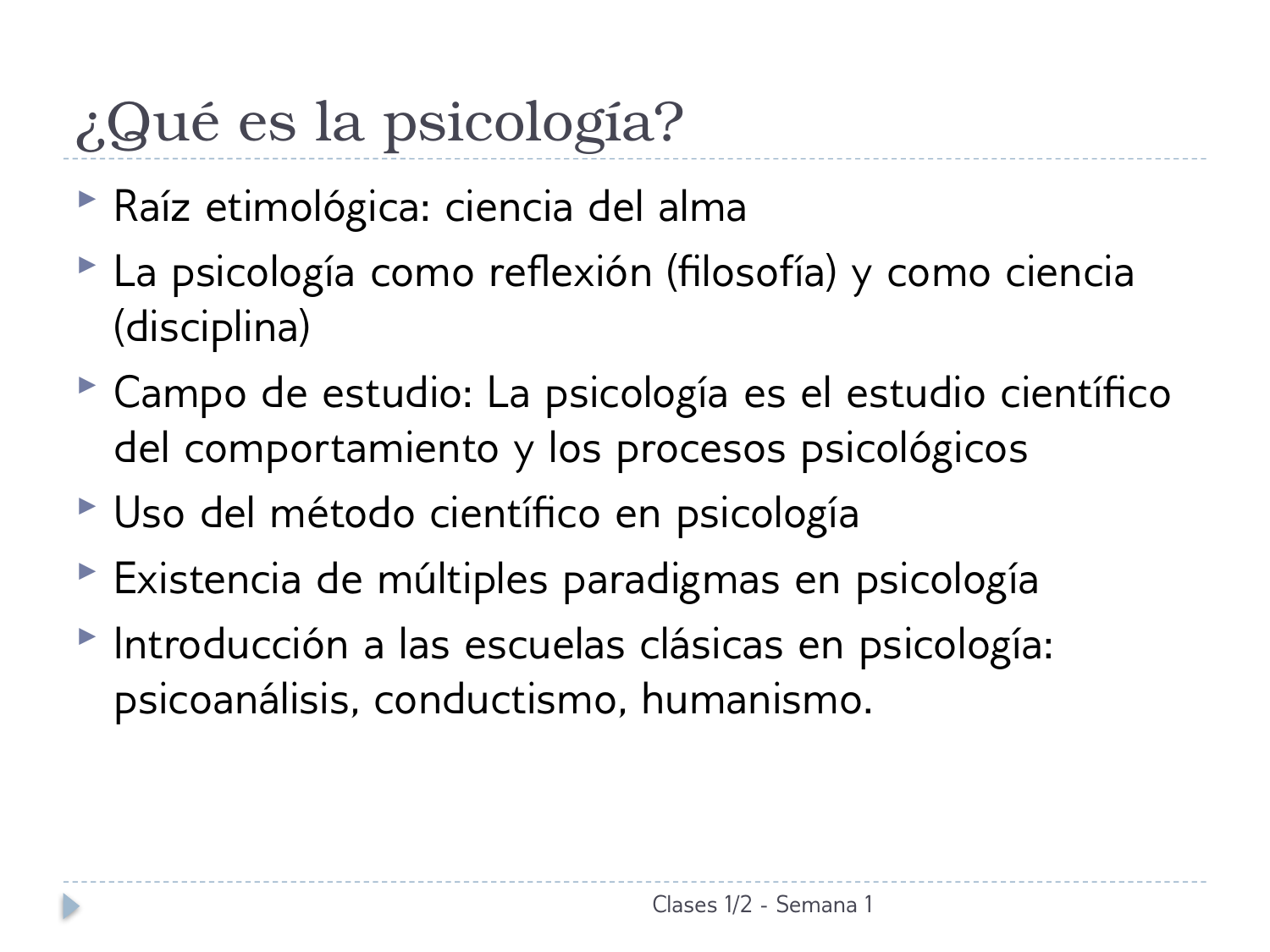

# ¿Qué es la psicología?
Raíz etimológica: ciencia del alma
La psicología como reflexión (filosofía) y como ciencia (disciplina)
Campo de estudio: La psicología es el estudio científico del comportamiento y los procesos psicológicos
Uso del método científico en psicología
Existencia de múltiples paradigmas en psicología
Introducción a las escuelas clásicas en psicología: psicoanálisis, conductismo, humanismo.
Clases 1/2 - Semana 1